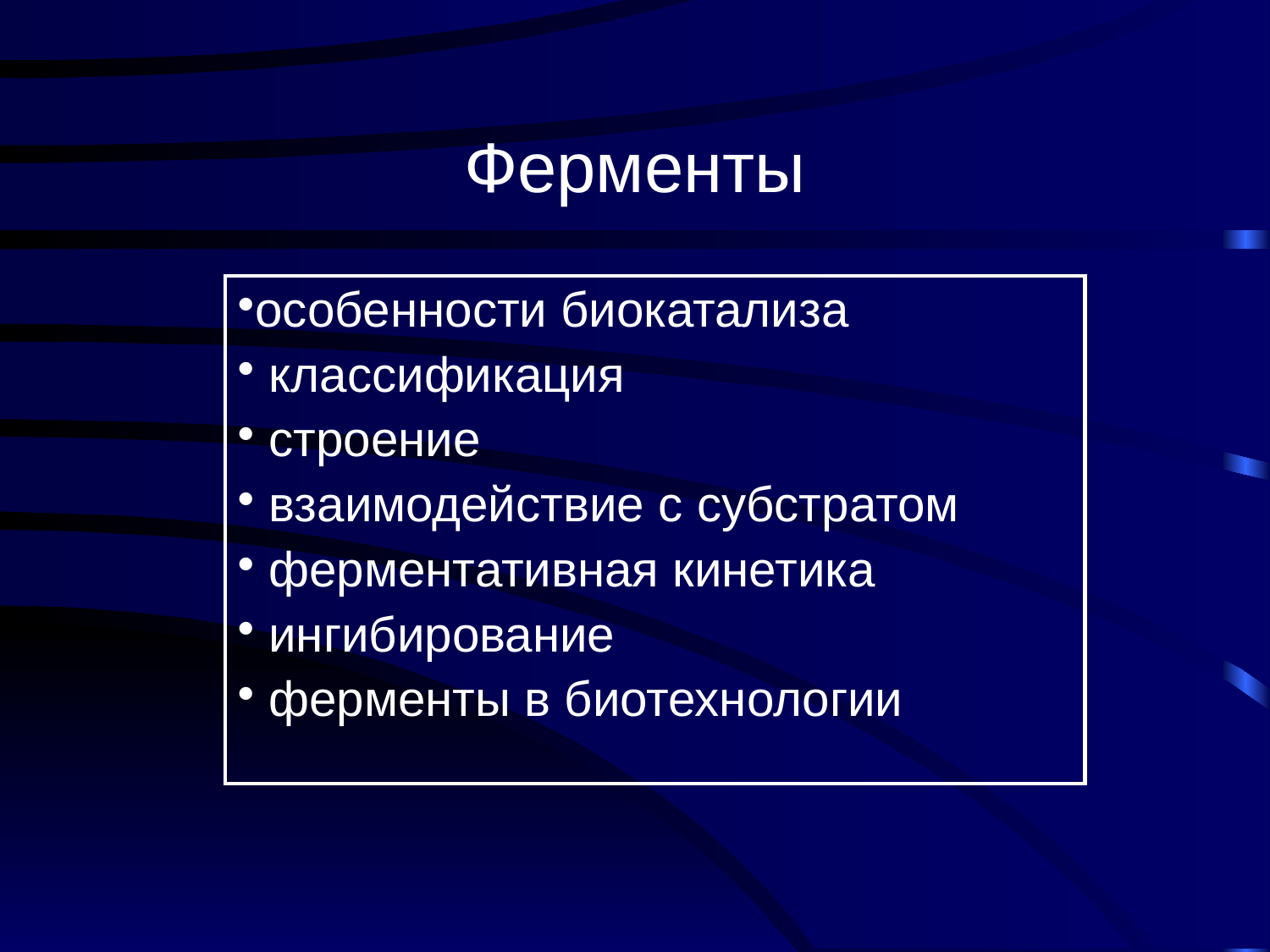

# Ферменты
| особенности биокатализа классификация строение взаимодействие с субстратом ферментативная кинетика ингибирование ферменты в биотехнологии |
| --- |